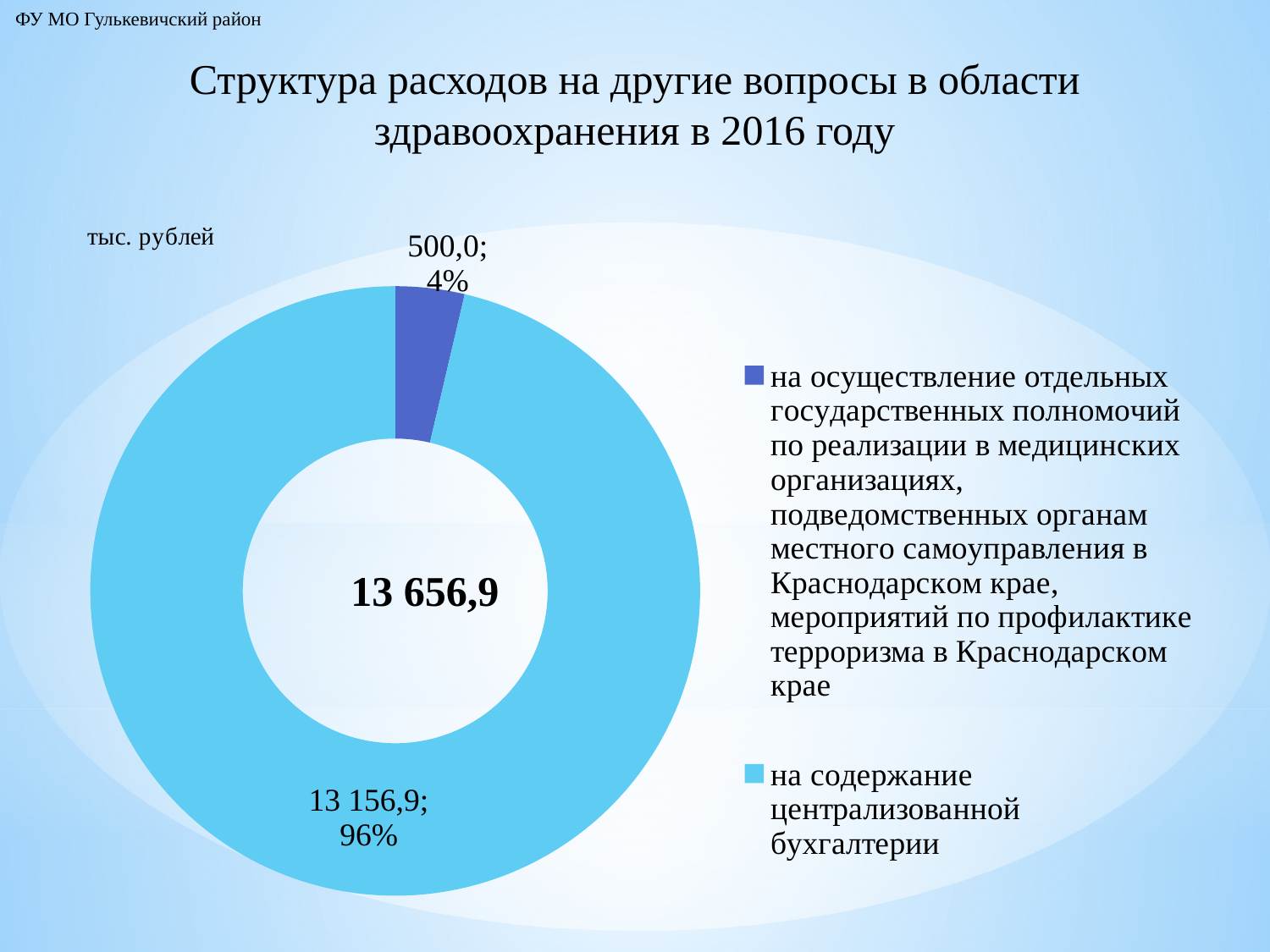

ФУ МО Гулькевичский район
Структура расходов на другие вопросы в области здравоохранения в 2016 году

### Chart: 13 656,9

| Category | Продажи |
|---|---|
| на осуществление отдельных государственных полномочий по реализации в медицинских организациях, подведомственных органам местного самоуправления в Краснодарском крае, мероприятий по профилактике терроризма в Краснодарском крае | 500.0 |
| на содержание централизованной бухгалтерии | 13156.9 |